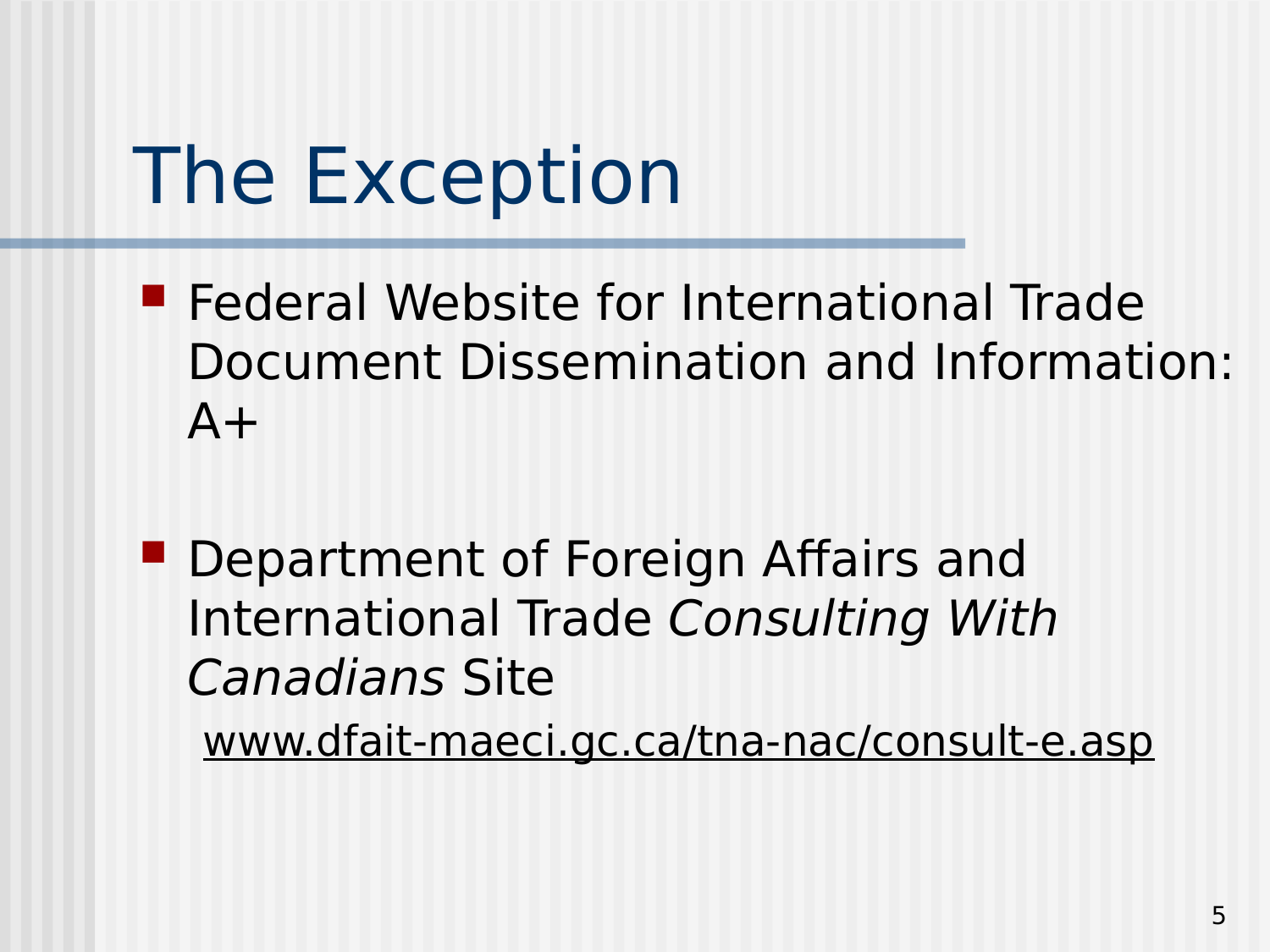

# The Exception
Federal Website for International Trade Document Dissemination and Information: A+

Department of Foreign Affairs and International Trade Consulting With Canadians Site
www.dfait-maeci.gc.ca/tna-nac/consult-e.asp

5